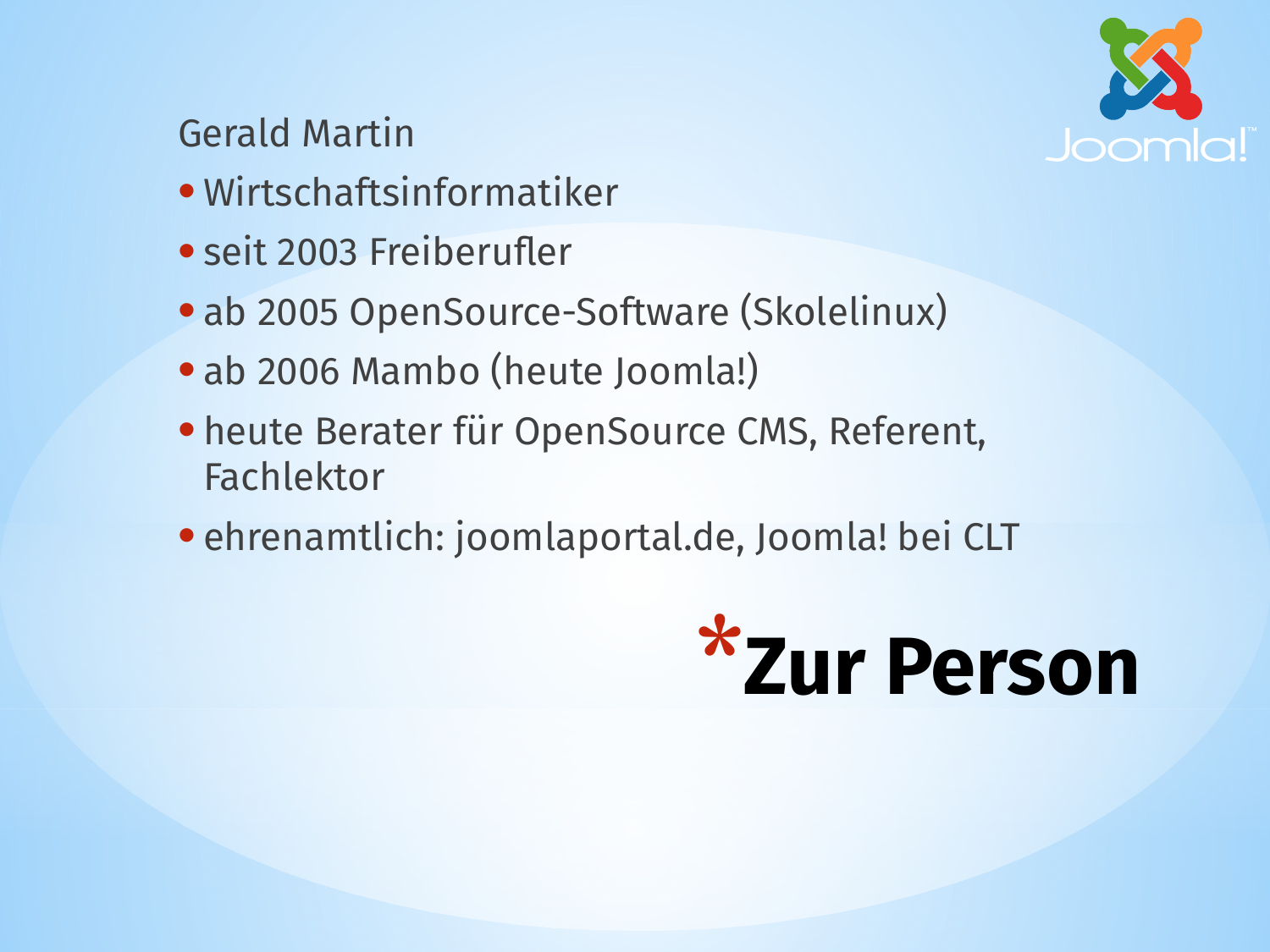

Gerald Martin
Wirtschaftsinformatiker
seit 2003 Freiberufler
ab 2005 OpenSource-Software (Skolelinux)
ab 2006 Mambo (heute Joomla!)
heute Berater für OpenSource CMS, Referent, Fachlektor
ehrenamtlich: joomlaportal.de, Joomla! bei CLT
# Zur Person